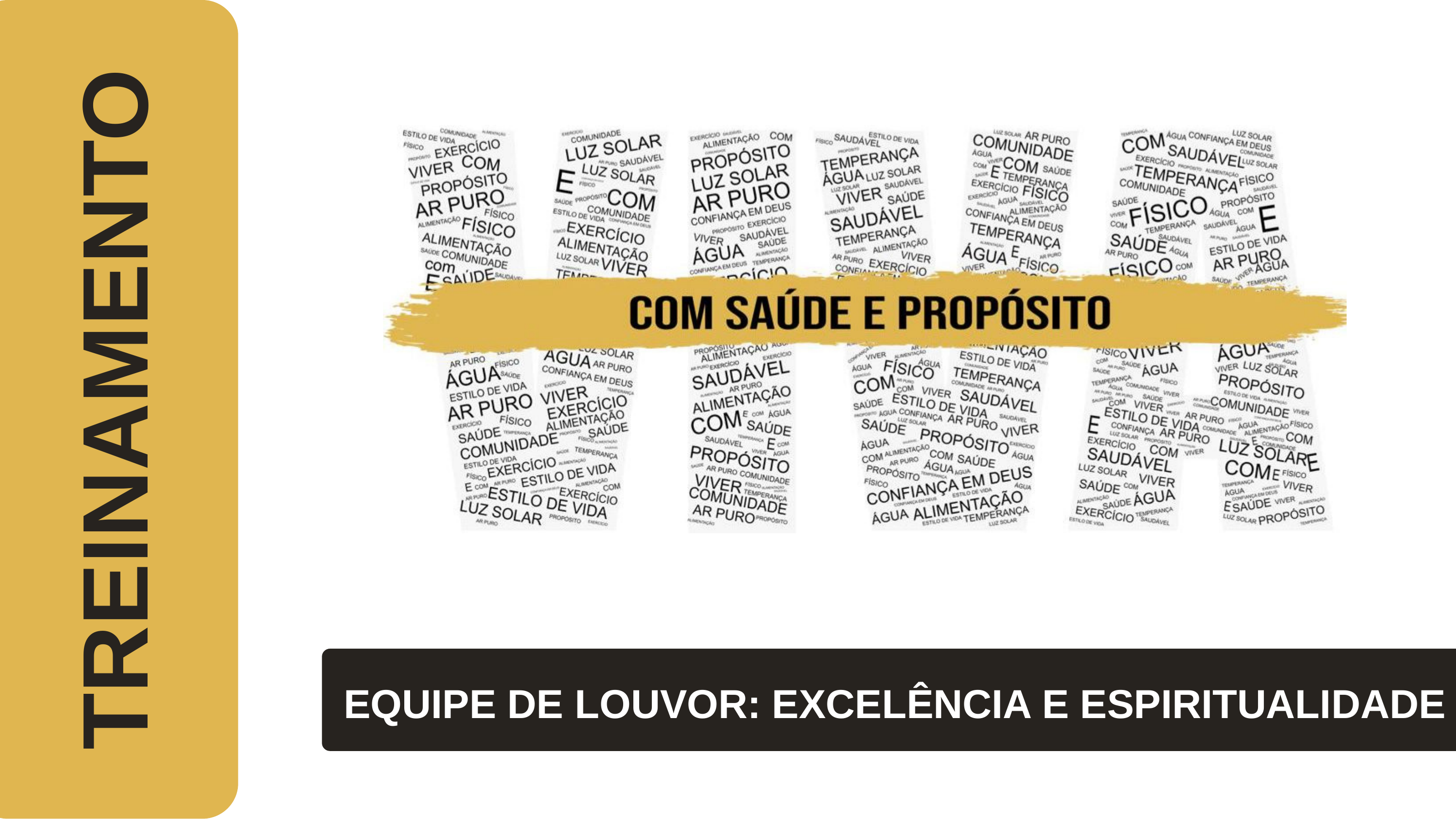

TREINAMENTO

EQUIPE DE LOUVOR: EXCELÊNCIA E ESPIRITUALIDADE